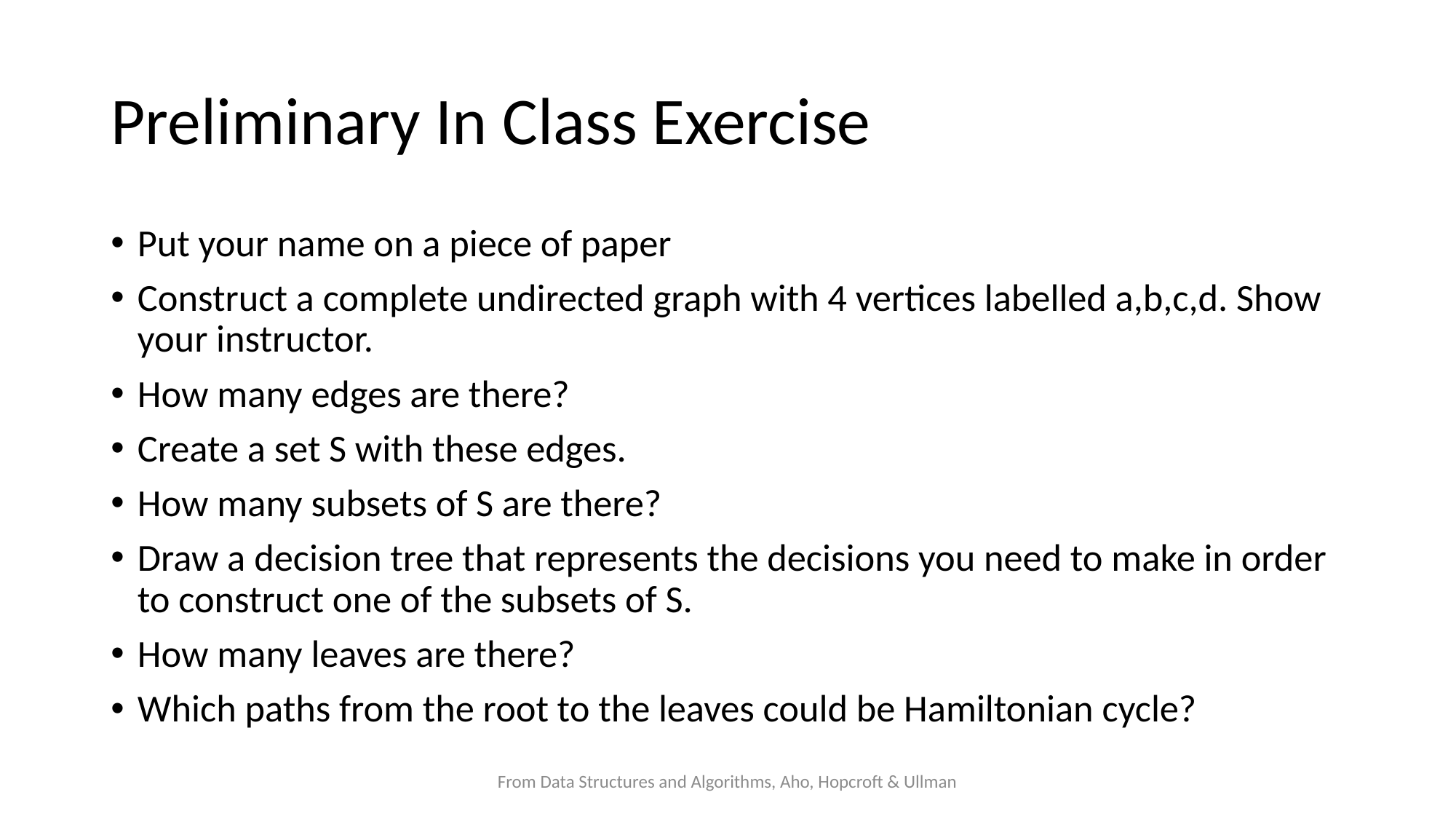

# Preliminary In Class Exercise
Put your name on a piece of paper
Construct a complete undirected graph with 4 vertices labelled a,b,c,d. Show your instructor.
How many edges are there?
Create a set S with these edges.
How many subsets of S are there?
Draw a decision tree that represents the decisions you need to make in order to construct one of the subsets of S.
How many leaves are there?
Which paths from the root to the leaves could be Hamiltonian cycle?

From Data Structures and Algorithms, Aho, Hopcroft & Ullman